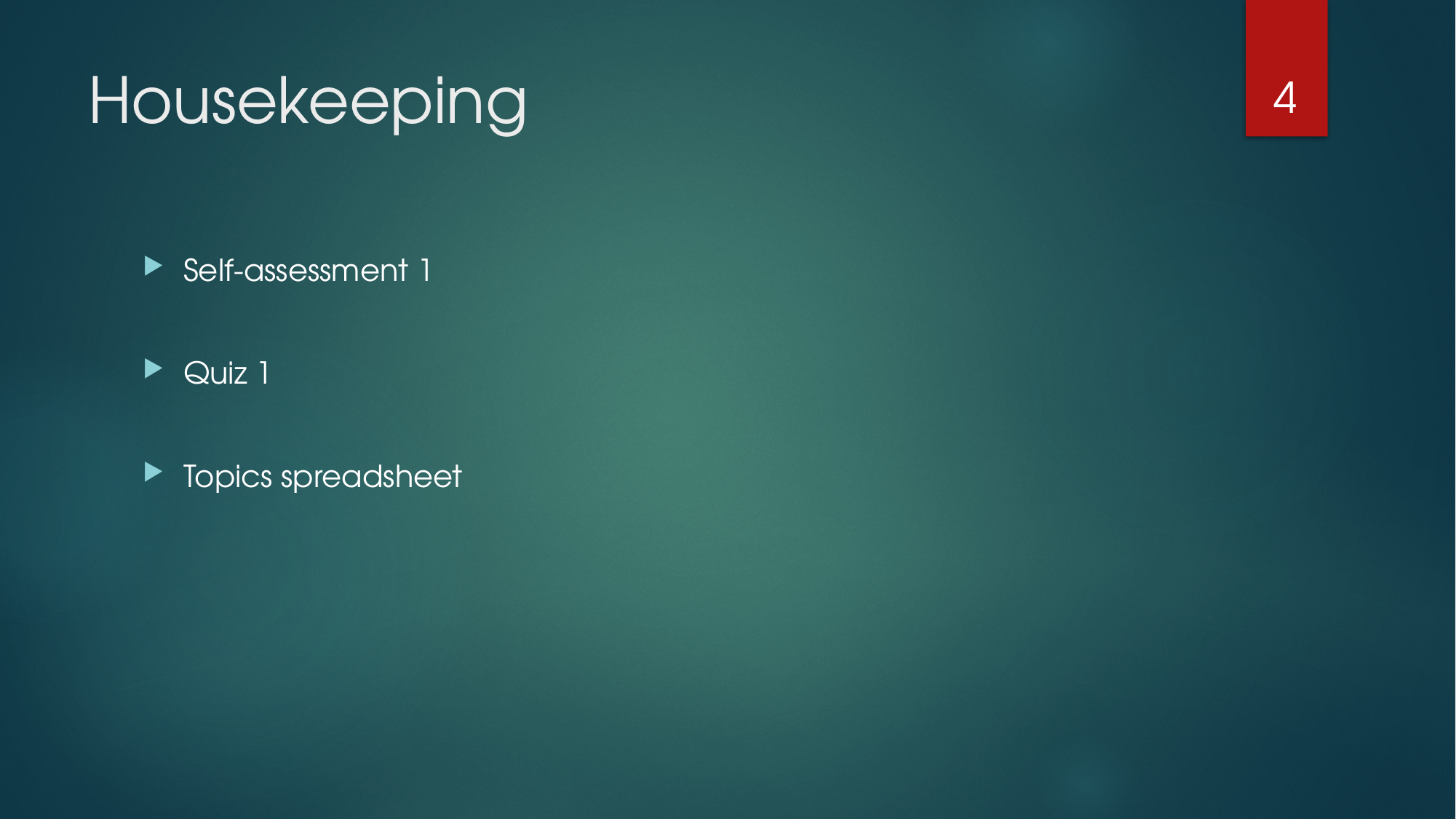

4
# Housekeeping
Self-assessment 1

Quiz 1

Topics spreadsheet